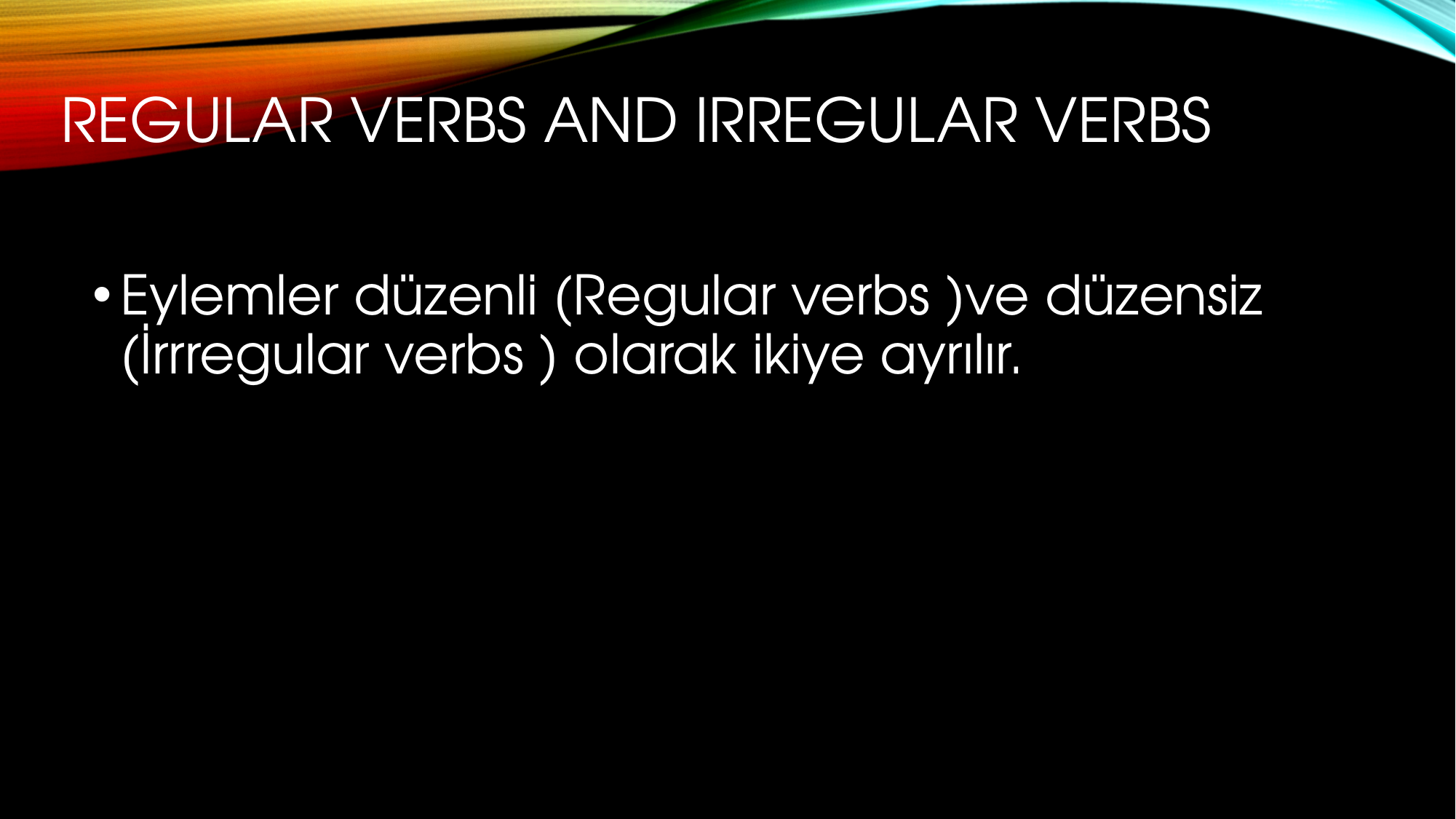

# REGULAR VERBS AND IRREGULAR VERBS
Eylemler düzenli (Regular verbs )ve düzensiz (İrrregular verbs ) olarak ikiye ayrılır.